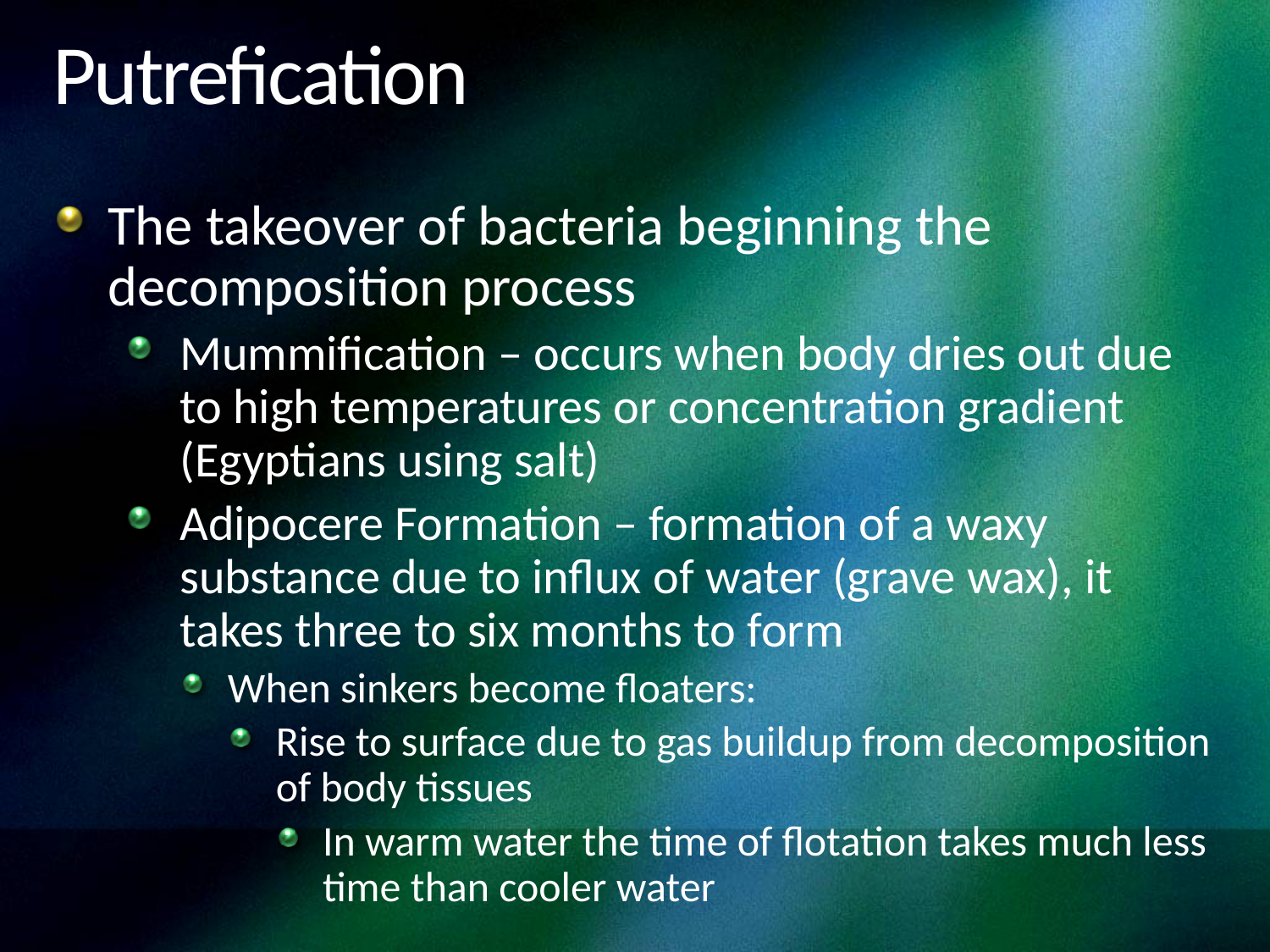

# Putrefication
The takeover of bacteria beginning the decomposition process
Mummification – occurs when body dries out due to high temperatures or concentration gradient (Egyptians using salt)
Adipocere Formation – formation of a waxy substance due to influx of water (grave wax), it takes three to six months to form
When sinkers become floaters:
Rise to surface due to gas buildup from decomposition of body tissues
In warm water the time of flotation takes much less time than cooler water